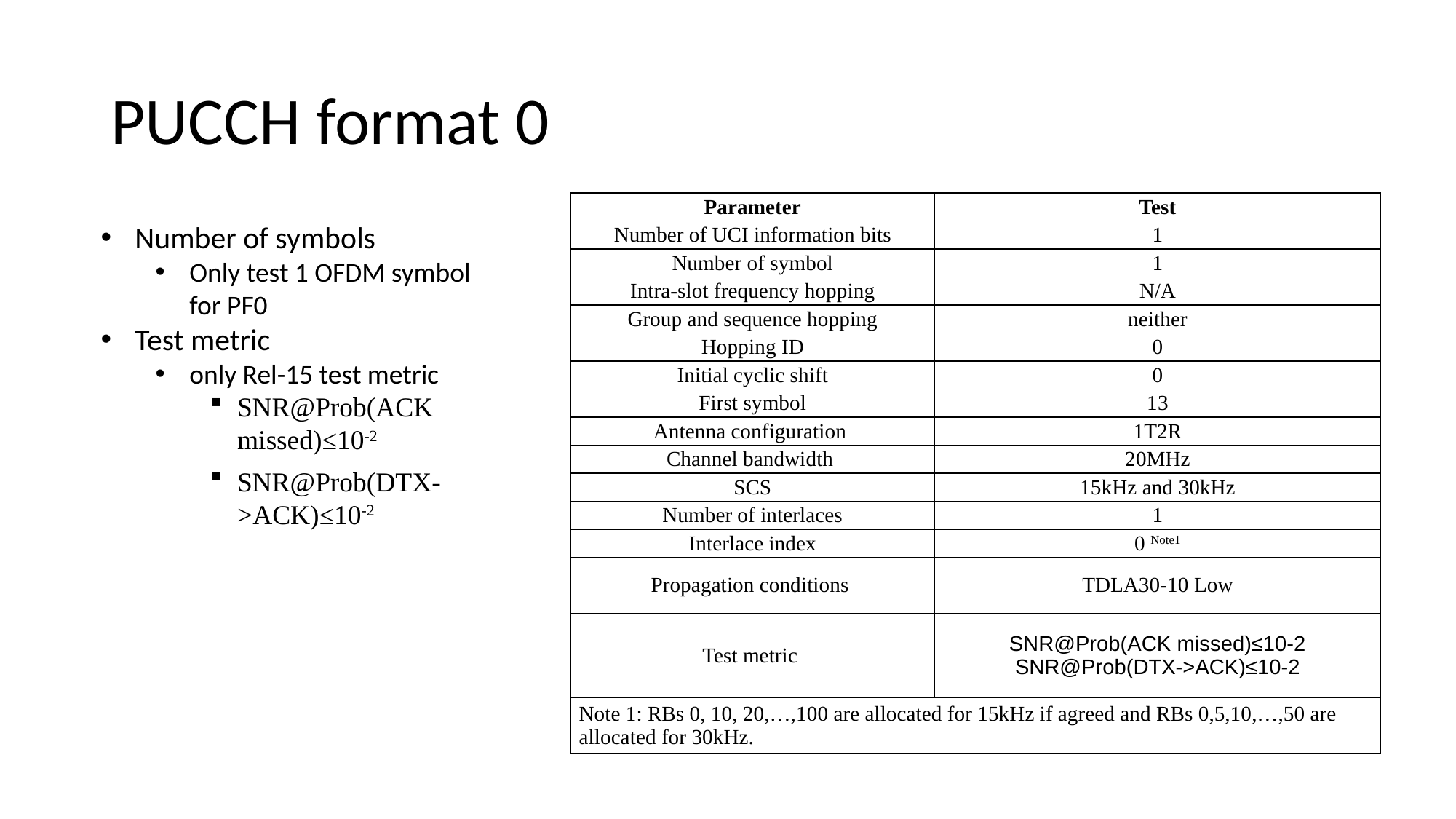

# PUCCH format 0
| Parameter | Test |
| --- | --- |
| Number of UCI information bits | 1 |
| Number of symbol | 1 |
| Intra-slot frequency hopping | N/A |
| Group and sequence hopping | neither |
| Hopping ID | 0 |
| Initial cyclic shift | 0 |
| First symbol | 13 |
| Antenna configuration | 1T2R |
| Channel bandwidth | 20MHz |
| SCS | 15kHz and 30kHz |
| Number of interlaces | 1 |
| Interlace index | 0 Note1 |
| Propagation conditions | TDLA30-10 Low |
| Test metric | SNR@Prob(ACK missed)≤10-2 SNR@Prob(DTX->ACK)≤10-2 |
| Note 1: RBs 0, 10, 20,…,100 are allocated for 15kHz if agreed and RBs 0,5,10,…,50 are allocated for 30kHz. |  |
Number of symbols
Only test 1 OFDM symbol for PF0
Test metric
only Rel-15 test metric
SNR@Prob(ACK missed)≤10-2
SNR@Prob(DTX->ACK)≤10-2